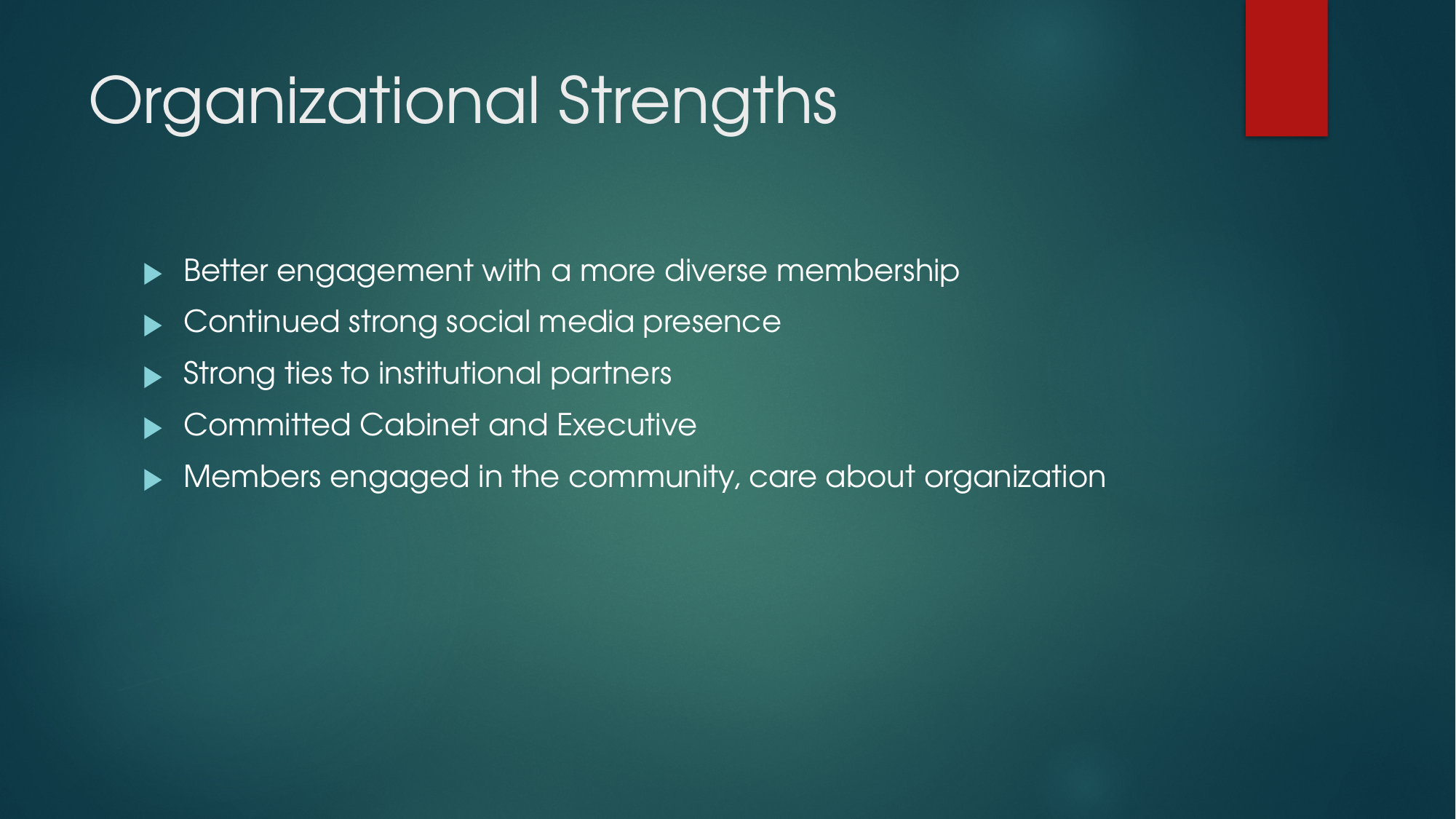

# Organizational Strengths
Better engagement with a more diverse membership
Continued strong social media presence
Strong ties to institutional partners
Committed Cabinet and Executive
Members engaged in the community, care about organization